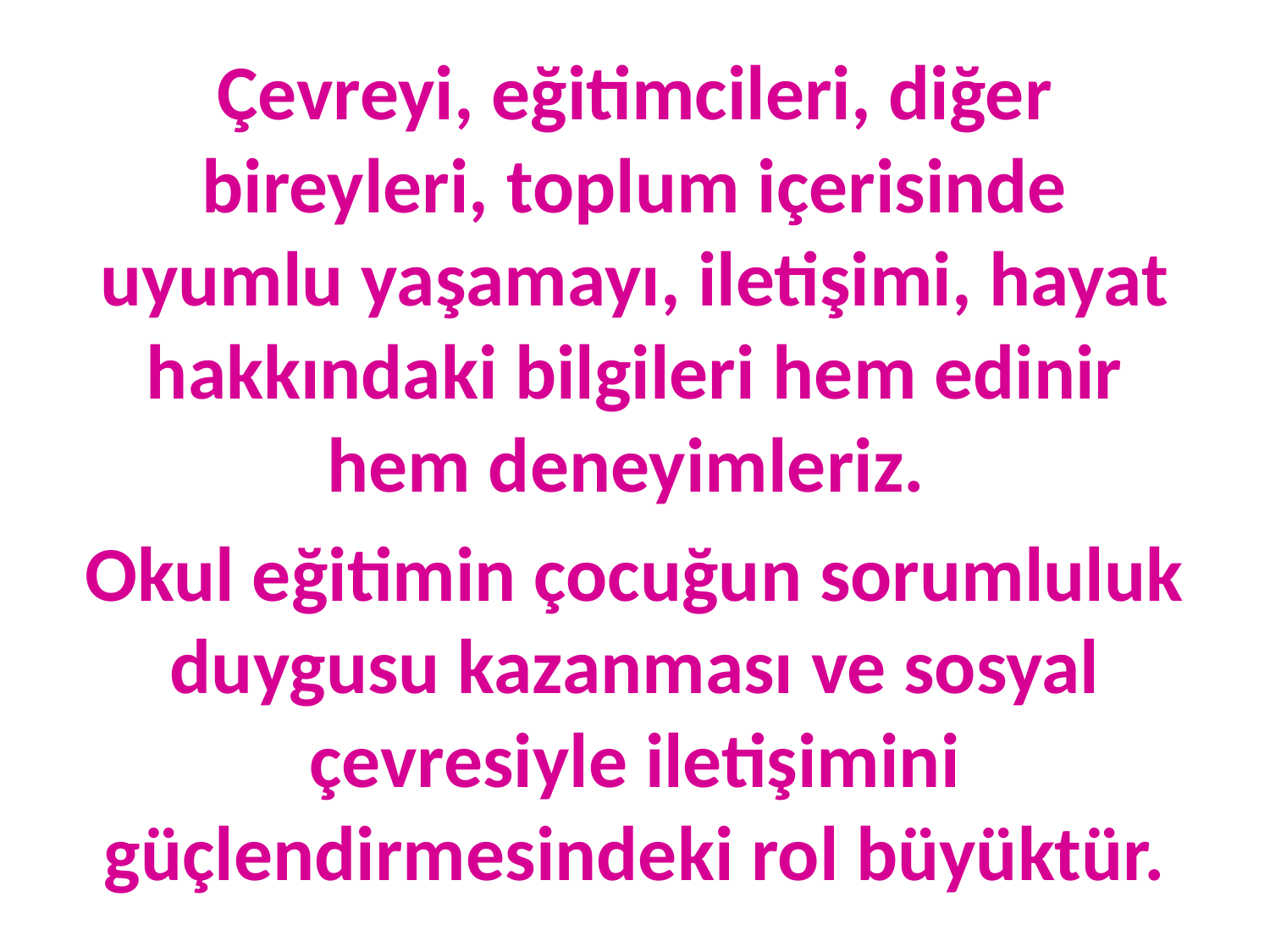

Çevreyi, eğitimcileri, diğer bireyleri, toplum içerisinde uyumlu yaşamayı, iletişimi, hayat hakkındaki bilgileri hem edinir hem deneyimleriz.
Okul eğitimin çocuğun sorumluluk duygusu kazanması ve sosyal çevresiyle iletişimini güçlendirmesindeki rol büyüktür.